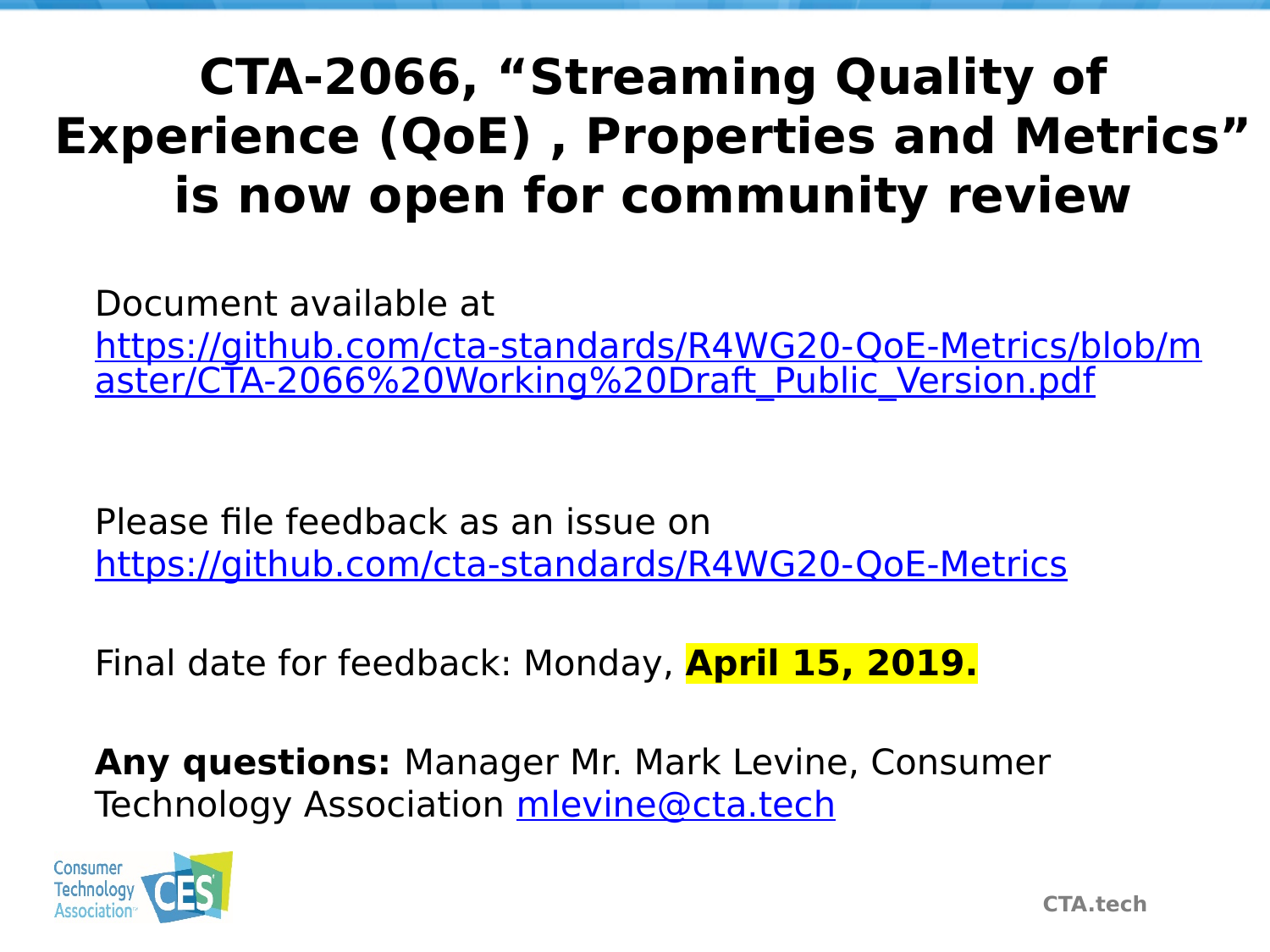

# CTA-2066, “Streaming Quality of Experience (QoE) , Properties and Metrics” is now open for community review
Document available at https://github.com/cta-standards/R4WG20-QoE-Metrics/blob/master/CTA-2066%20Working%20Draft_Public_Version.pdf

Please file feedback as an issue on https://github.com/cta-standards/R4WG20-QoE-Metrics

Final date for feedback: Monday, April 15, 2019.

Any questions: Manager Mr. Mark Levine, Consumer Technology Association mlevine@cta.tech